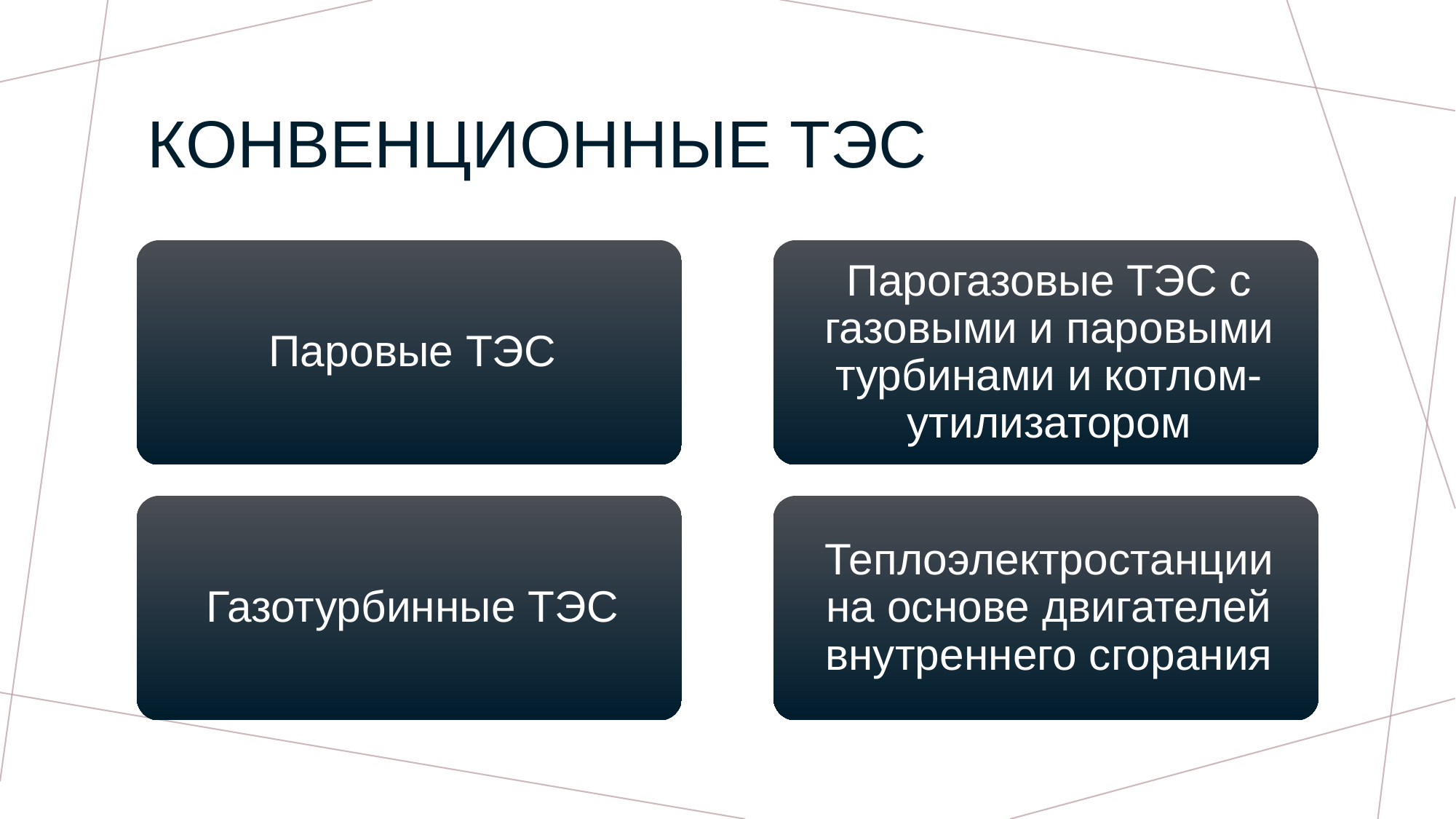

# Конвенционные ТЭС
Паровые ТЭС
Газотурбинные ТЭС
Парогазовые ТЭС с газовыми и паровыми турбинами и котлом-утилизатором
Теплоэлектростанции на основе двигателей внутреннего сгорания